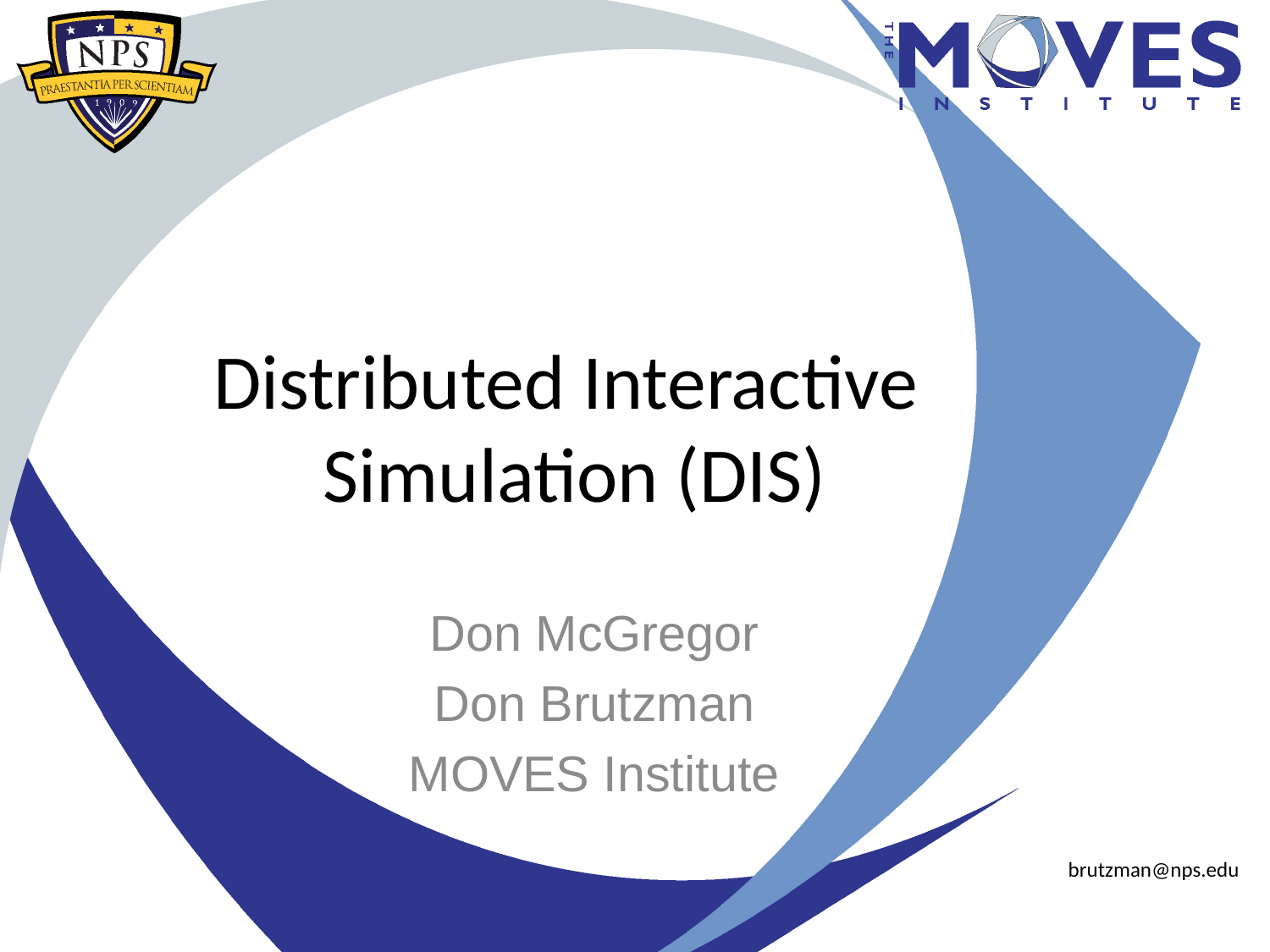

# Distributed Interactive Simulation (DIS)
Don McGregor
Don Brutzman
MOVES Institute
brutzman@nps.edu